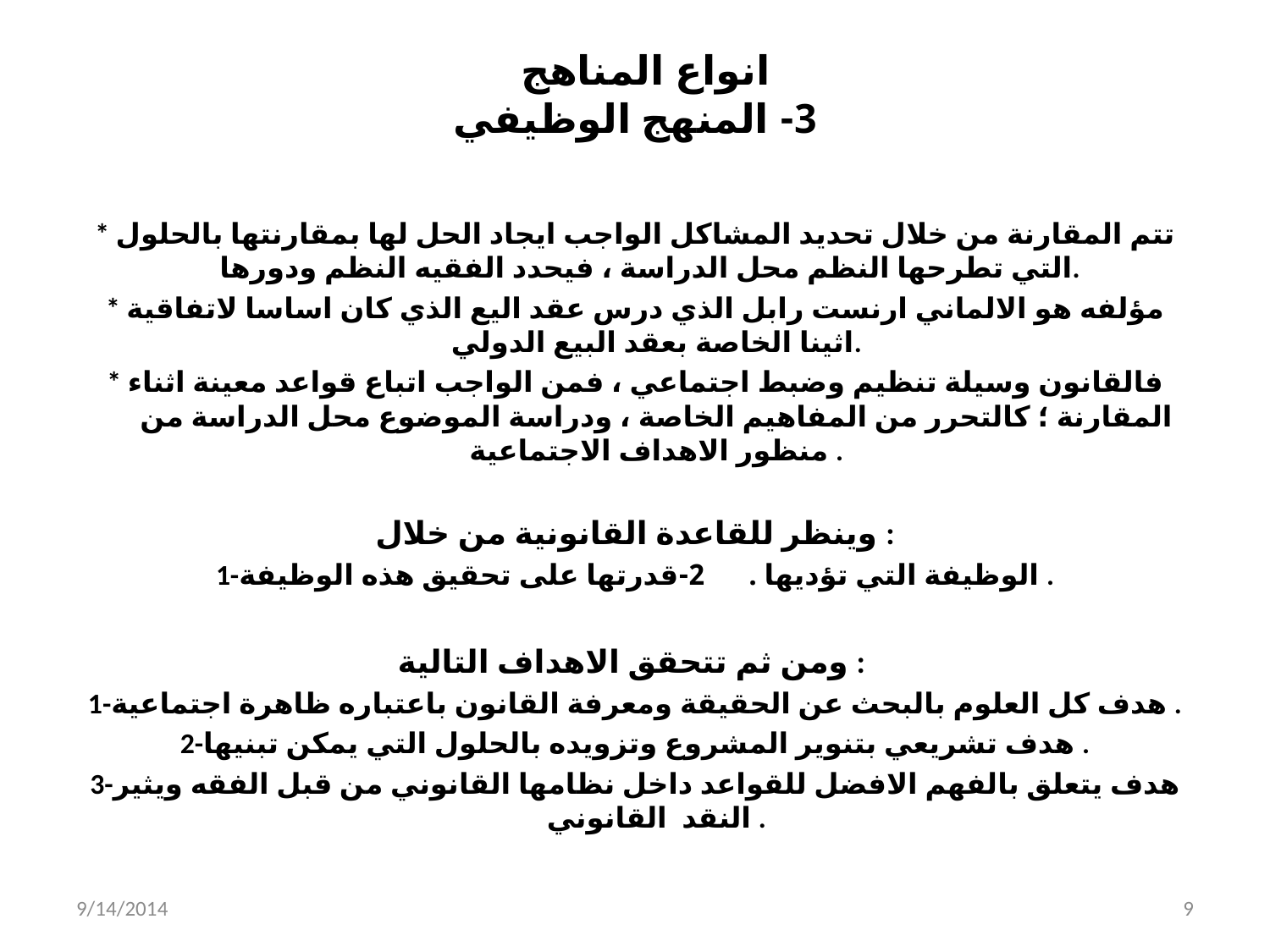

# انواع المناهج 3- المنهج الوظيفي

* تتم المقارنة من خلال تحديد المشاكل الواجب ايجاد الحل لها بمقارنتها بالحلول التي تطرحها النظم محل الدراسة ، فيحدد الفقيه النظم ودورها.
* مؤلفه هو الالماني ارنست رابل الذي درس عقد اليع الذي كان اساسا لاتفاقية اثينا الخاصة بعقد البيع الدولي.
* فالقانون وسيلة تنظيم وضبط اجتماعي ، فمن الواجب اتباع قواعد معينة اثناء المقارنة ؛ كالتحرر من المفاهيم الخاصة ، ودراسة الموضوع محل الدراسة من منظور الاهداف الاجتماعية .

وينظر للقاعدة القانونية من خلال :
1-الوظيفة التي تؤديها .      2-قدرتها على تحقيق هذه الوظيفة .

ومن ثم تتحقق الاهداف التالية :
1-هدف كل العلوم بالبحث عن الحقيقة ومعرفة القانون باعتباره ظاهرة اجتماعية .
2-هدف تشريعي بتنوير المشروع وتزويده بالحلول التي يمكن تبنيها .
3-هدف يتعلق بالفهم الافضل للقواعد داخل نظامها القانوني من قبل الفقه ويثير النقد  القانوني .

9/14/2014
9